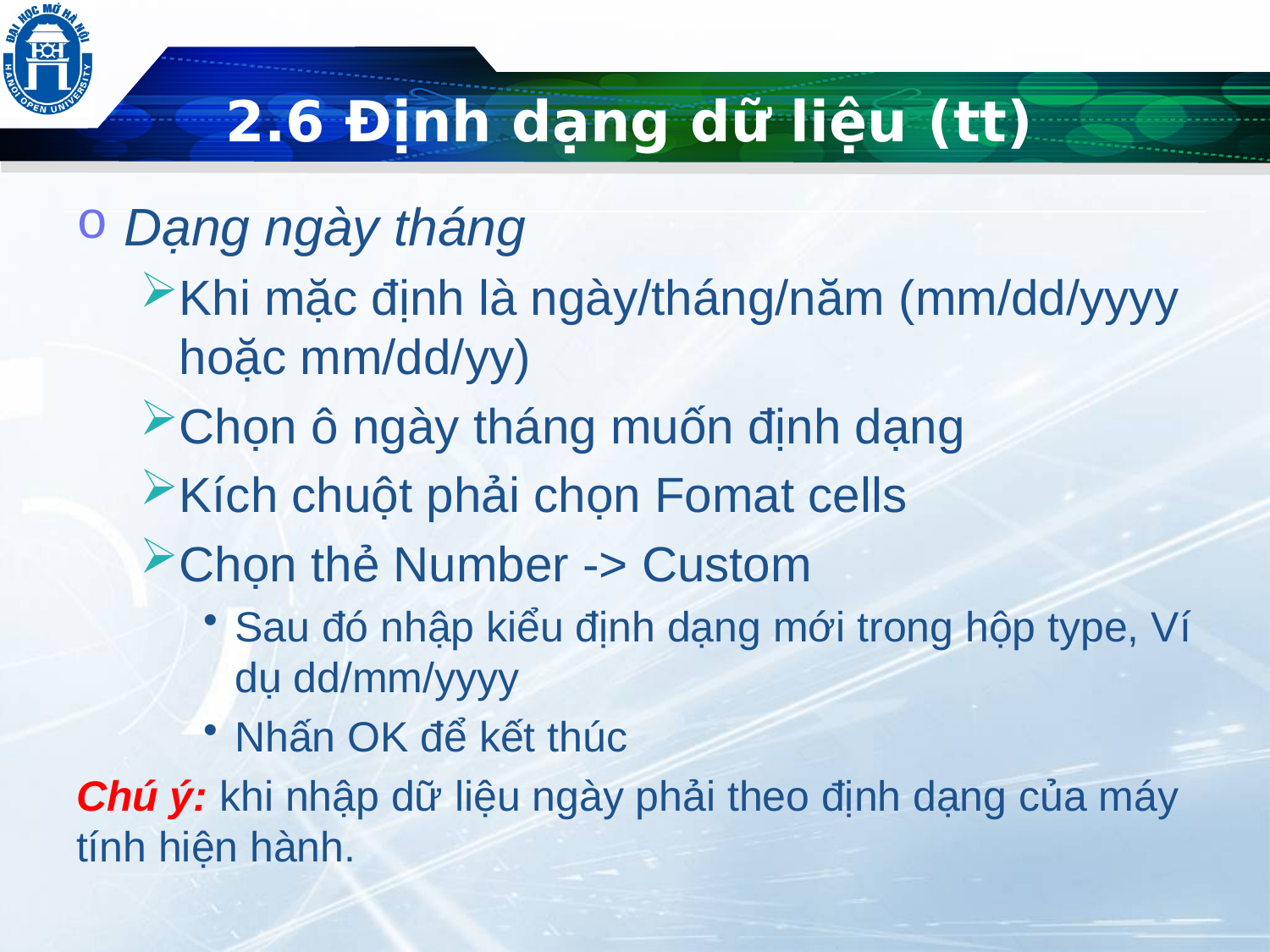

# 2.6 Định dạng dữ liệu (tt)
Dạng ngày tháng
Khi mặc định là ngày/tháng/năm (mm/dd/yyyy hoặc mm/dd/yy)
Chọn ô ngày tháng muốn định dạng
Kích chuột phải chọn Fomat cells
Chọn thẻ Number -> Custom
Sau đó nhập kiểu định dạng mới trong hộp type, Ví dụ dd/mm/yyyy
Nhấn OK để kết thúc
Chú ý: khi nhập dữ liệu ngày phải theo định dạng của máy tính hiện hành.